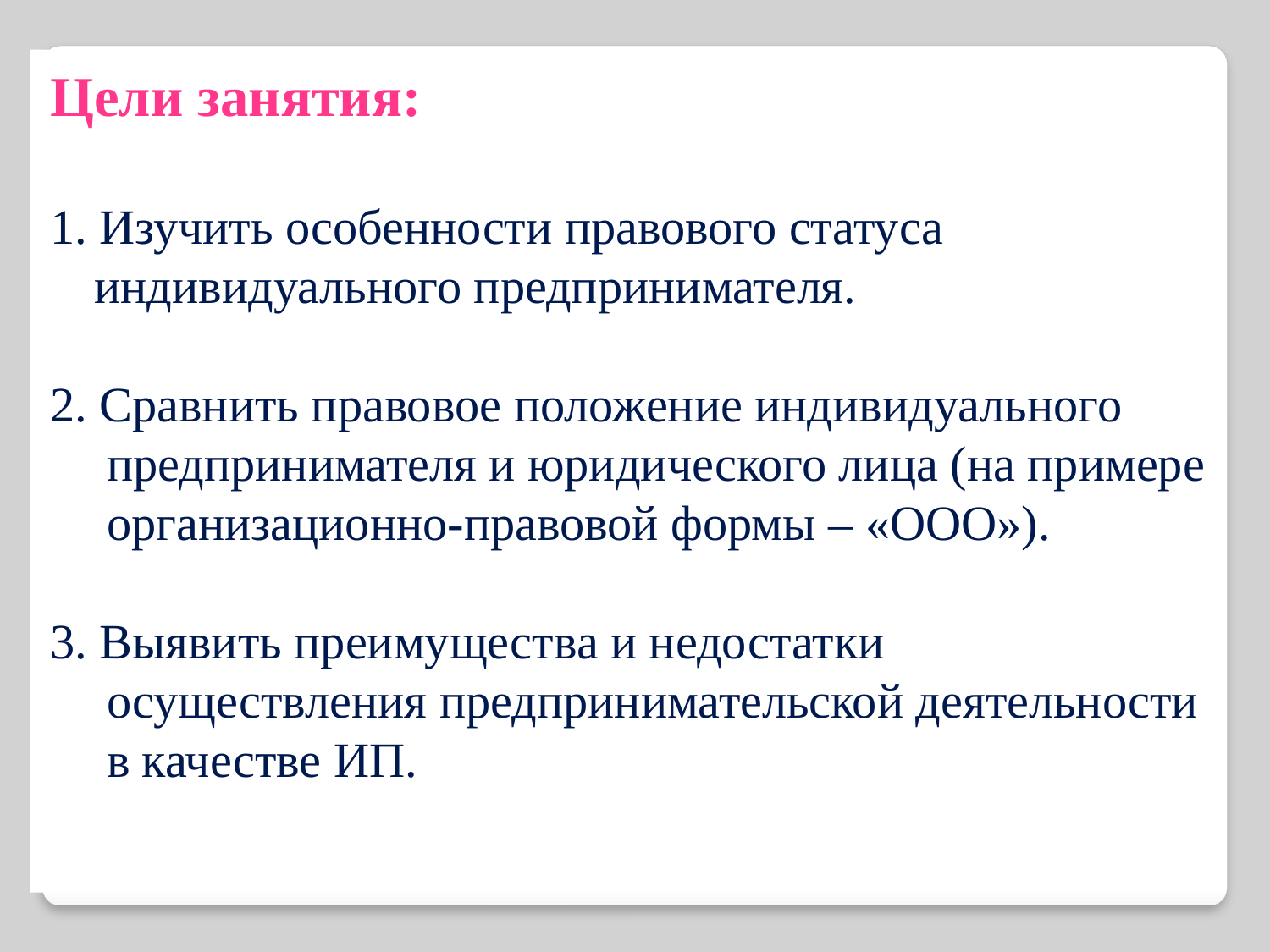

#
Цели занятия:

1. Изучить особенности правового статуса индивидуального предпринимателя.

2. Сравнить правовое положение индивидуального предпринимателя и юридического лица (на примере организационно-правовой формы – «ООО»).

3. Выявить преимущества и недостатки осуществления предпринимательской деятельности в качестве ИП.